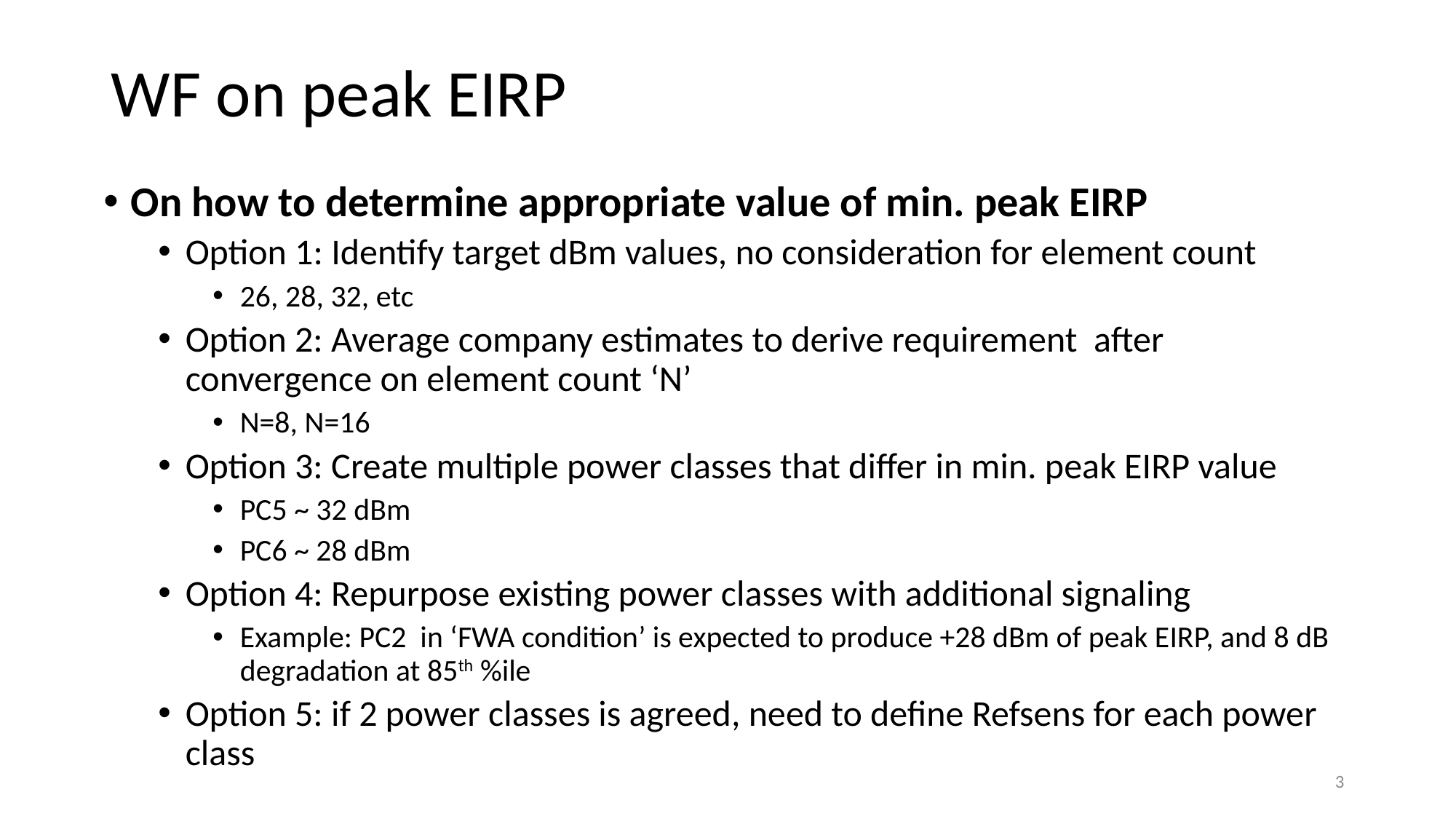

# WF on peak EIRP
On how to determine appropriate value of min. peak EIRP
Option 1: Identify target dBm values, no consideration for element count
26, 28, 32, etc
Option 2: Average company estimates to derive requirement  after convergence on element count ‘N’
N=8, N=16
Option 3: Create multiple power classes that differ in min. peak EIRP value
PC5 ~ 32 dBm
PC6 ~ 28 dBm
Option 4: Repurpose existing power classes with additional signaling
Example: PC2  in ‘FWA condition’ is expected to produce +28 dBm of peak EIRP, and 8 dB degradation at 85th %ile
Option 5: if 2 power classes is agreed, need to define Refsens for each power class

3